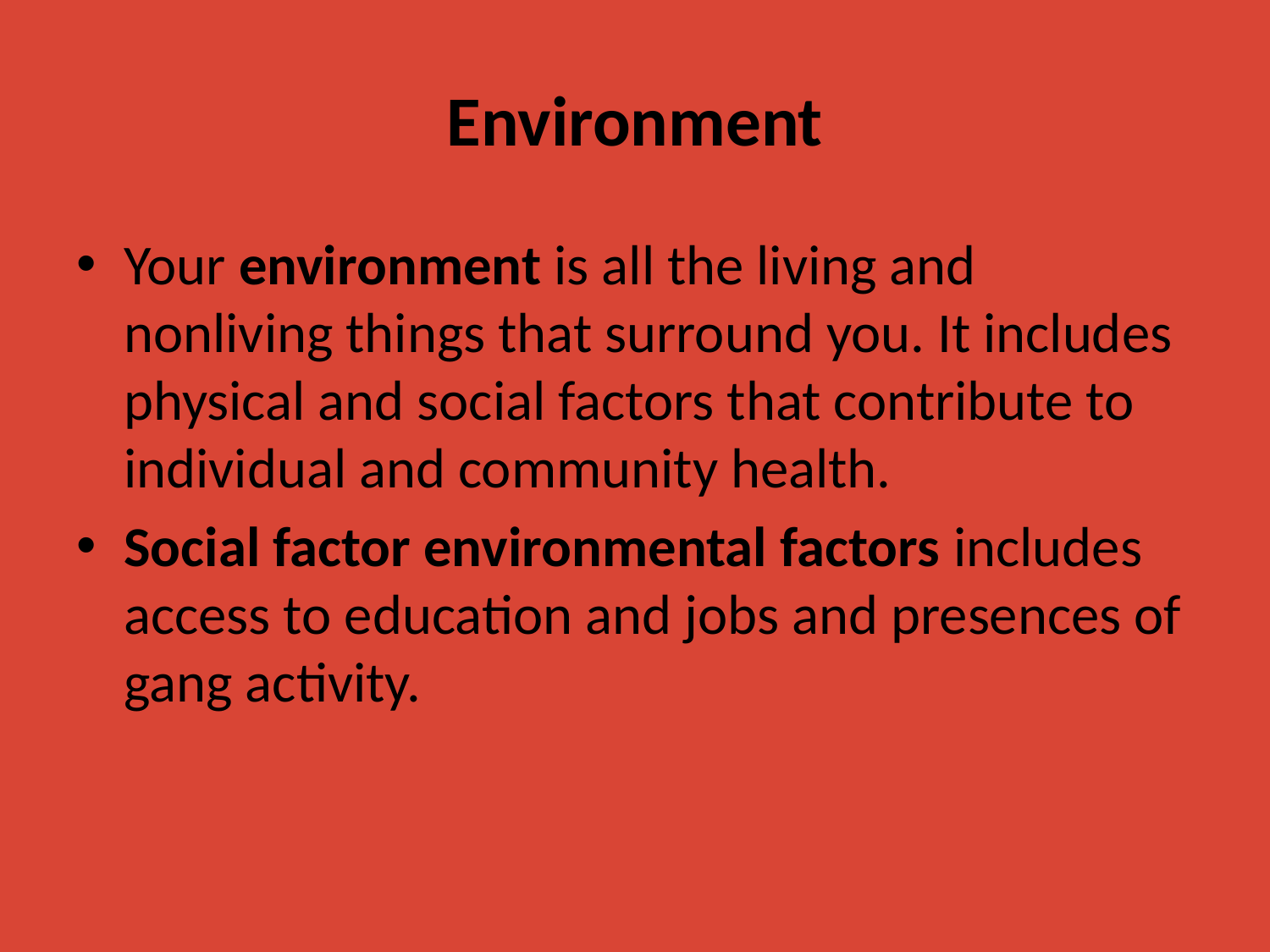

# Environment
Your environment is all the living and nonliving things that surround you. It includes physical and social factors that contribute to individual and community health.
Social factor environmental factors includes access to education and jobs and presences of gang activity.